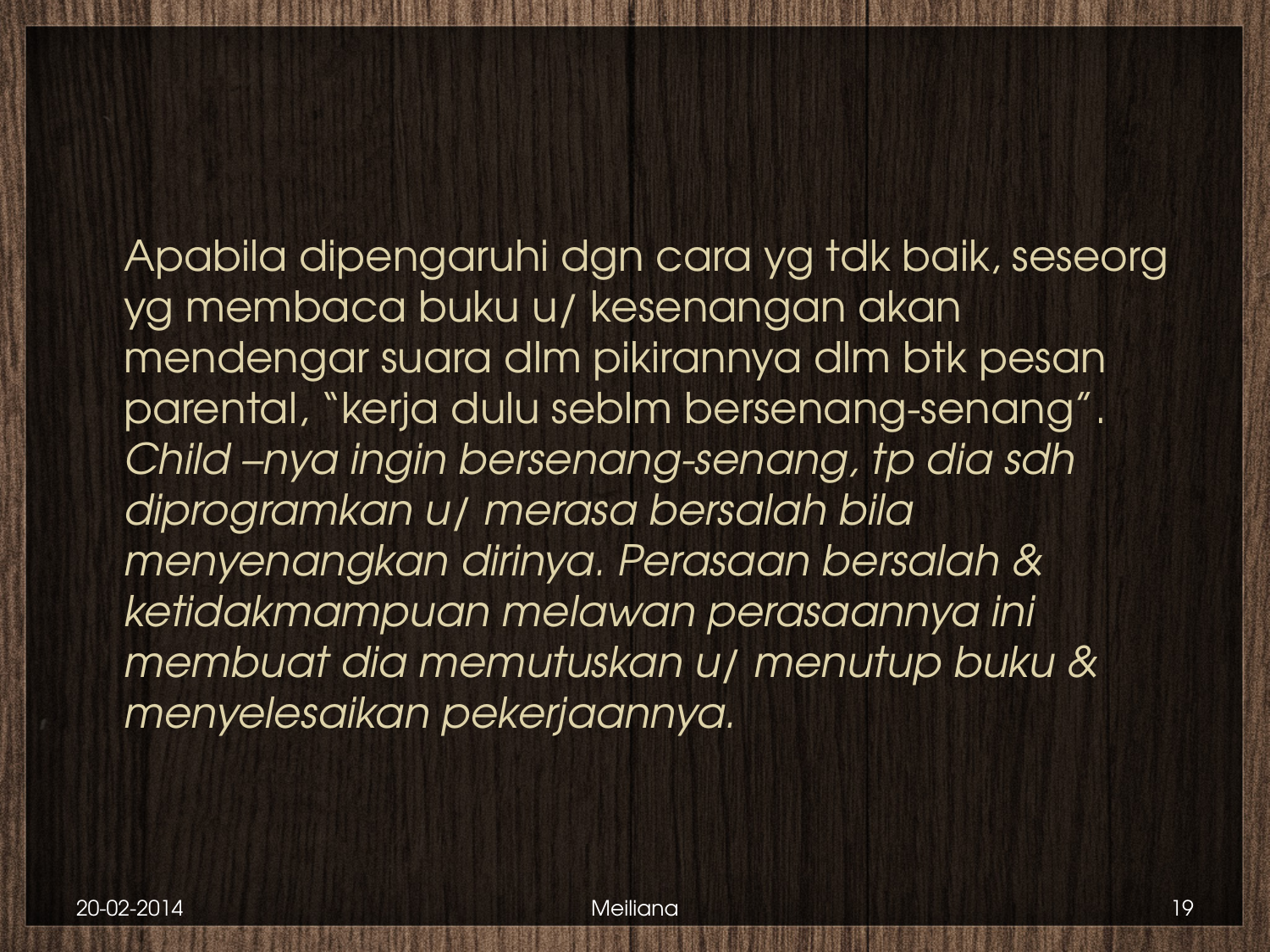

#
	Apabila dipengaruhi dgn cara yg tdk baik, seseorg yg membaca buku u/ kesenangan akan mendengar suara dlm pikirannya dlm btk pesan parental, “kerja dulu seblm bersenang-senang”. Child –nya ingin bersenang-senang, tp dia sdh diprogramkan u/ merasa bersalah bila menyenangkan dirinya. Perasaan bersalah & ketidakmampuan melawan perasaannya ini membuat dia memutuskan u/ menutup buku & menyelesaikan pekerjaannya.

20-02-2014
Meiliana
19